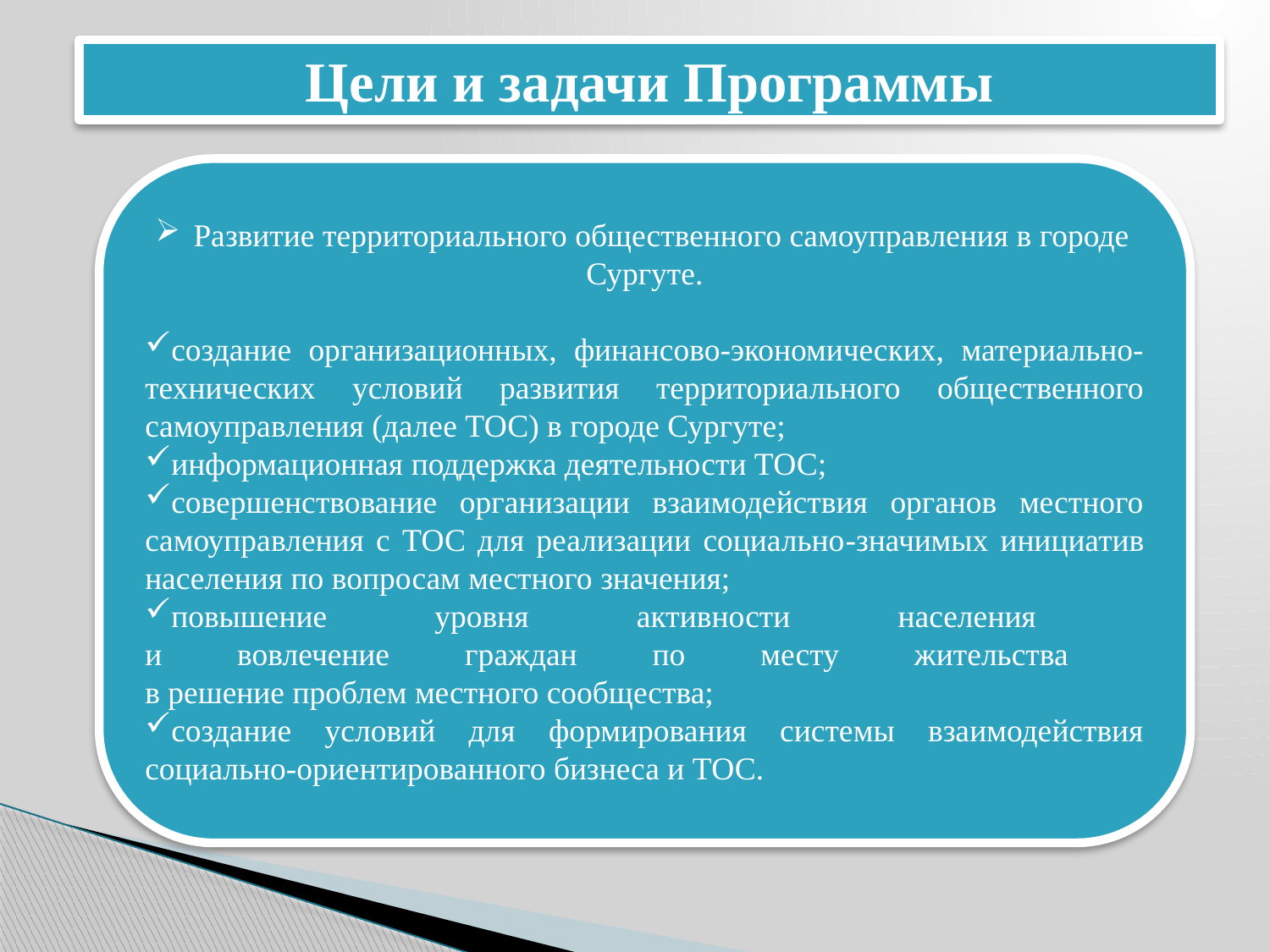

Цели и задачи Программы
 Развитие территориального общественного самоуправления в городе Сургуте.

создание организационных, финансово-экономических, материально-технических условий развития территориального общественного самоуправления (далее ТОС) в городе Сургуте;
информационная поддержка деятельности ТОС;
совершенствование организации взаимодействия органов местного самоуправления с ТОС для реализации социально-значимых инициатив населения по вопросам местного значения;
повышение уровня активности населения
и вовлечение граждан по месту жительства
в решение проблем местного сообщества;
создание условий для формирования системы взаимодействия социально-ориентированного бизнеса и ТОС.